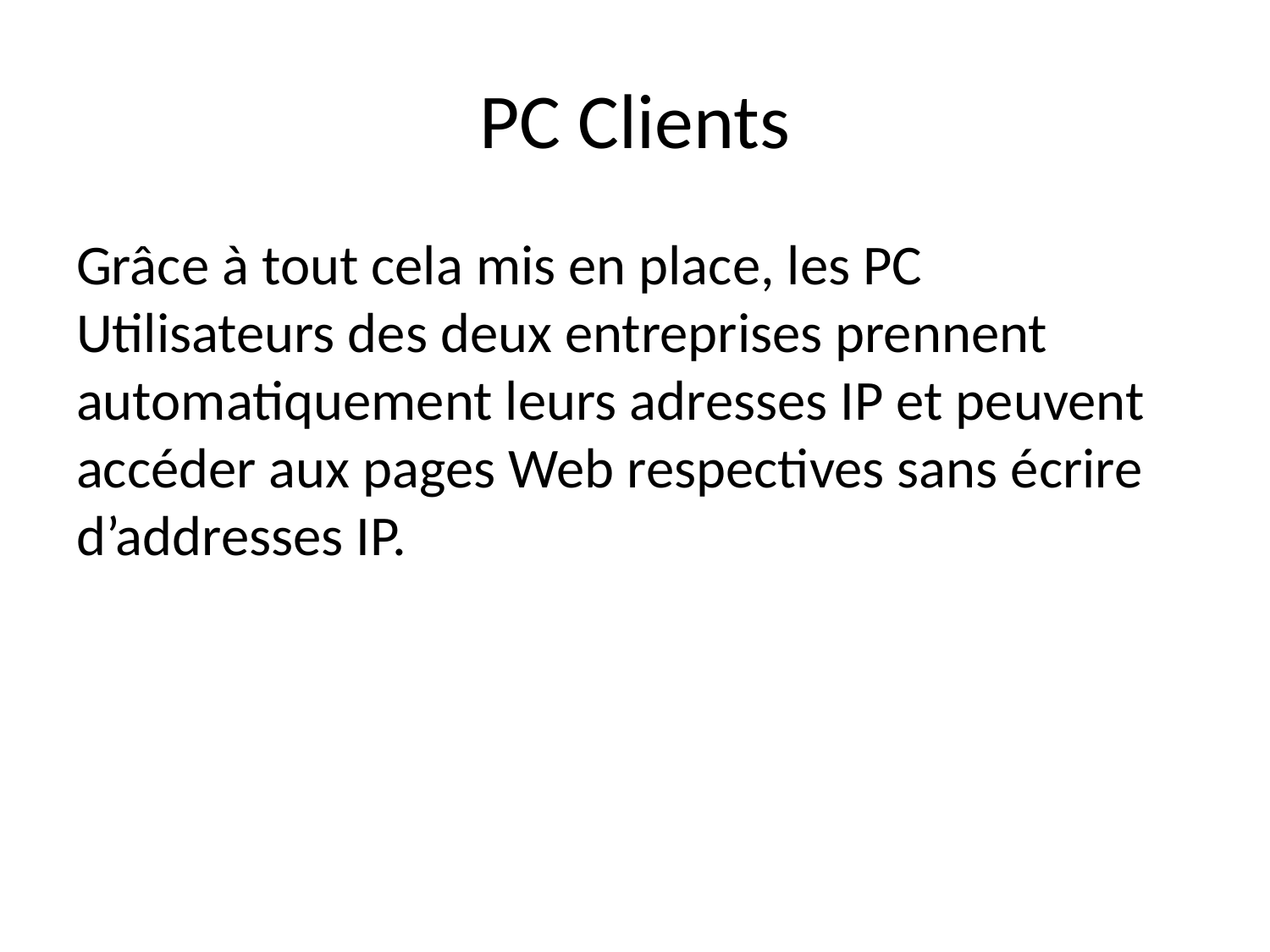

# PC Clients
Grâce à tout cela mis en place, les PC Utilisateurs des deux entreprises prennent automatiquement leurs adresses IP et peuvent accéder aux pages Web respectives sans écrire d’addresses IP.